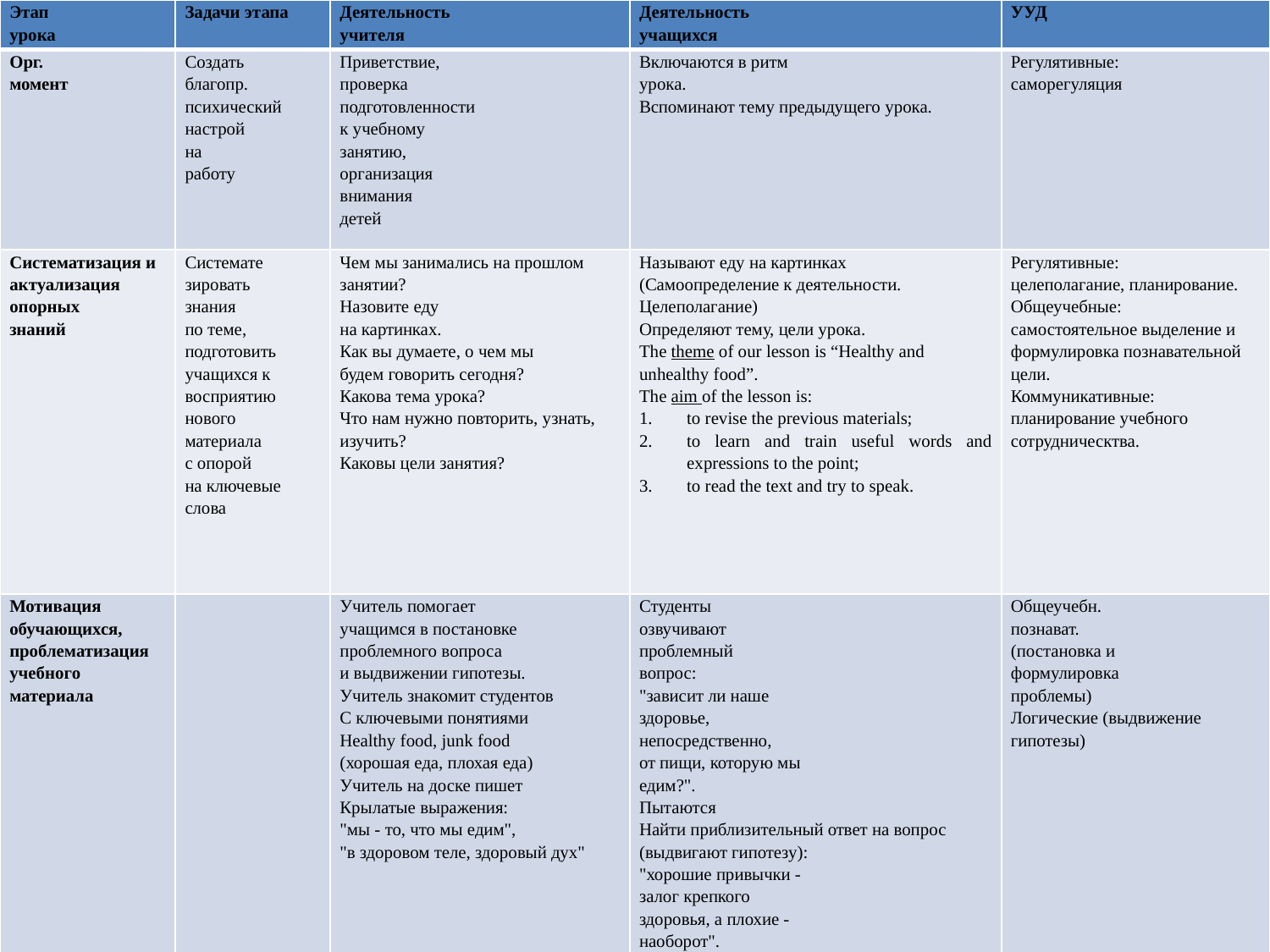

| Этап урока | Задачи этапа | Деятельность учителя | Деятельность учащихся | УУД |
| --- | --- | --- | --- | --- |
| Орг. момент | Создать благопр. психический настрой на работу | Приветствие, проверка подготовленности к учебному занятию, организация внимания детей | Включаются в ритм урока. Вспоминают тему предыдущего урока. | Регулятивные: саморегуляция |
| Систематизация и актуализация опорных знаний | Системате зировать знания по теме, подготовить учащихся к восприятию нового материала с опорой на ключевые слова | Чем мы занимались на прошлом занятии? Назовите еду на картинках. Как вы думаете, о чем мы будем говорить сегодня? Какова тема урока? Что нам нужно повторить, узнать, изучить? Каковы цели занятия? | Называют еду на картинках (Самоопределение к деятельности. Целеполагание) Определяют тему, цели урока. The theme of our lesson is “Healthy and unhealthy food”. The aim of the lesson is: to revise the previous materials; to learn and train useful words and expressions to the point; to read the text and try to speak. | Регулятивные: целеполагание, планирование. Общеучебные: самостоятельное выделение и формулировка познавательной цели. Коммуникативные: планирование учебного сотрудническтва. |
| Мотивация обучающихся, проблематизация учебного материала |  | Учитель помогает учащимся в постановке проблемного вопроса и выдвижении гипотезы. Учитель знакомит студентов С ключевыми понятиями Healthy food, junk food (хорошая еда, плохая еда) Учитель на доске пишет Крылатые выражения: "мы - то, что мы едим", "в здоровом теле, здоровый дух" | Студенты озвучивают проблемный вопрос: "зависит ли наше здоровье, непосредственно, от пищи, которую мы едим?". Пытаются Найти приблизительный ответ на вопрос (выдвигают гипотезу): "хорошие привычки - залог крепкого здоровья, а плохие - наоборот". Does our health directly depend on the food we eat? | Общеучебн. познават. (постановка и формулировка проблемы) Логические (выдвижение гипотезы) |